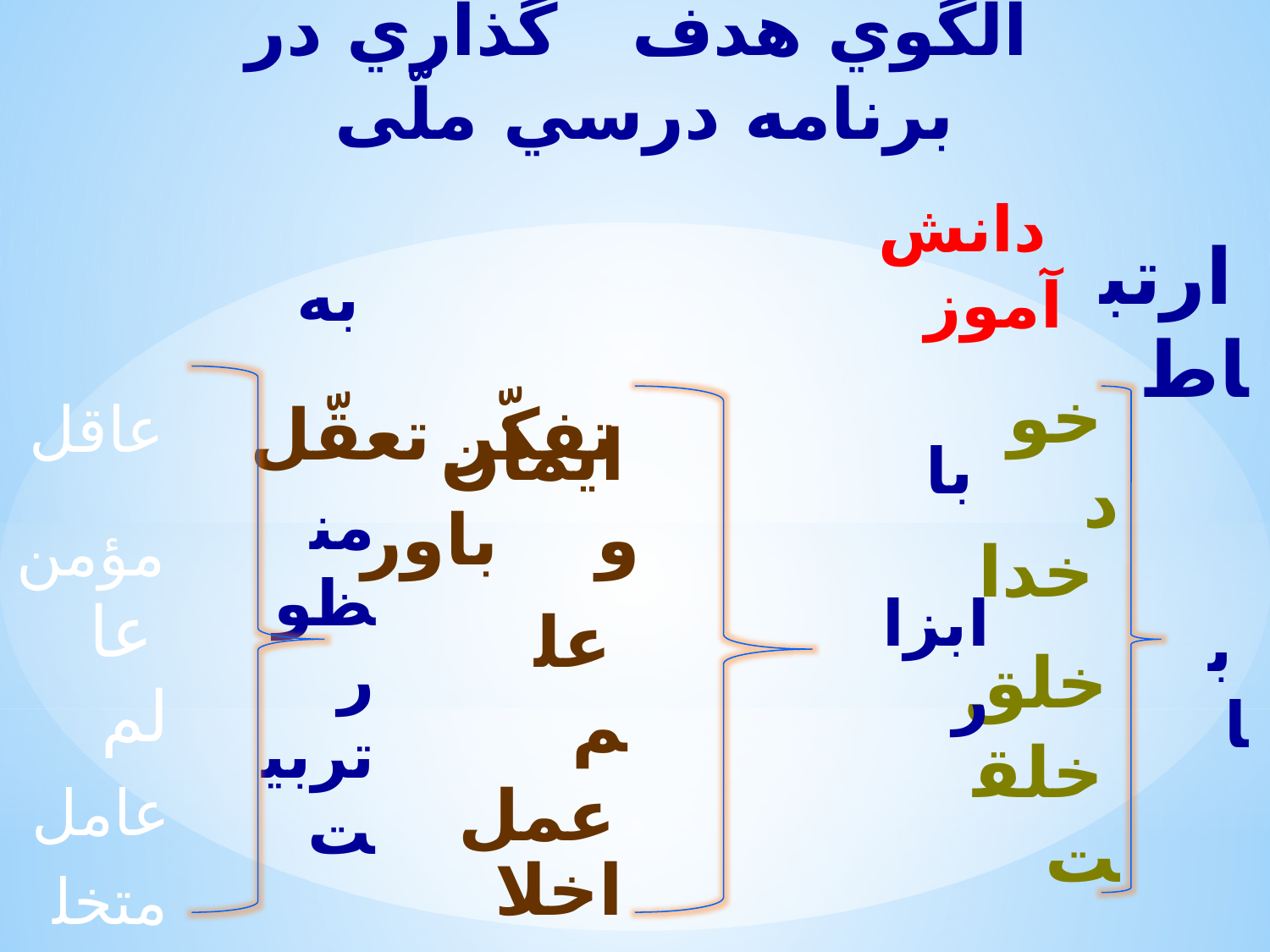

الگوي هدف‌   گذاري در برنامه درسي ملّی
دانش آموز
ارتباط

تفکّر تعقّل

عاقل

خود
ايمان     و    باور
به

 منظور تربيت

 انسانی
مؤمن
خدا
با    ابزار
عالم
خلق
علم
با
خلقت
عمل
عامل
اخلاق
متخلق